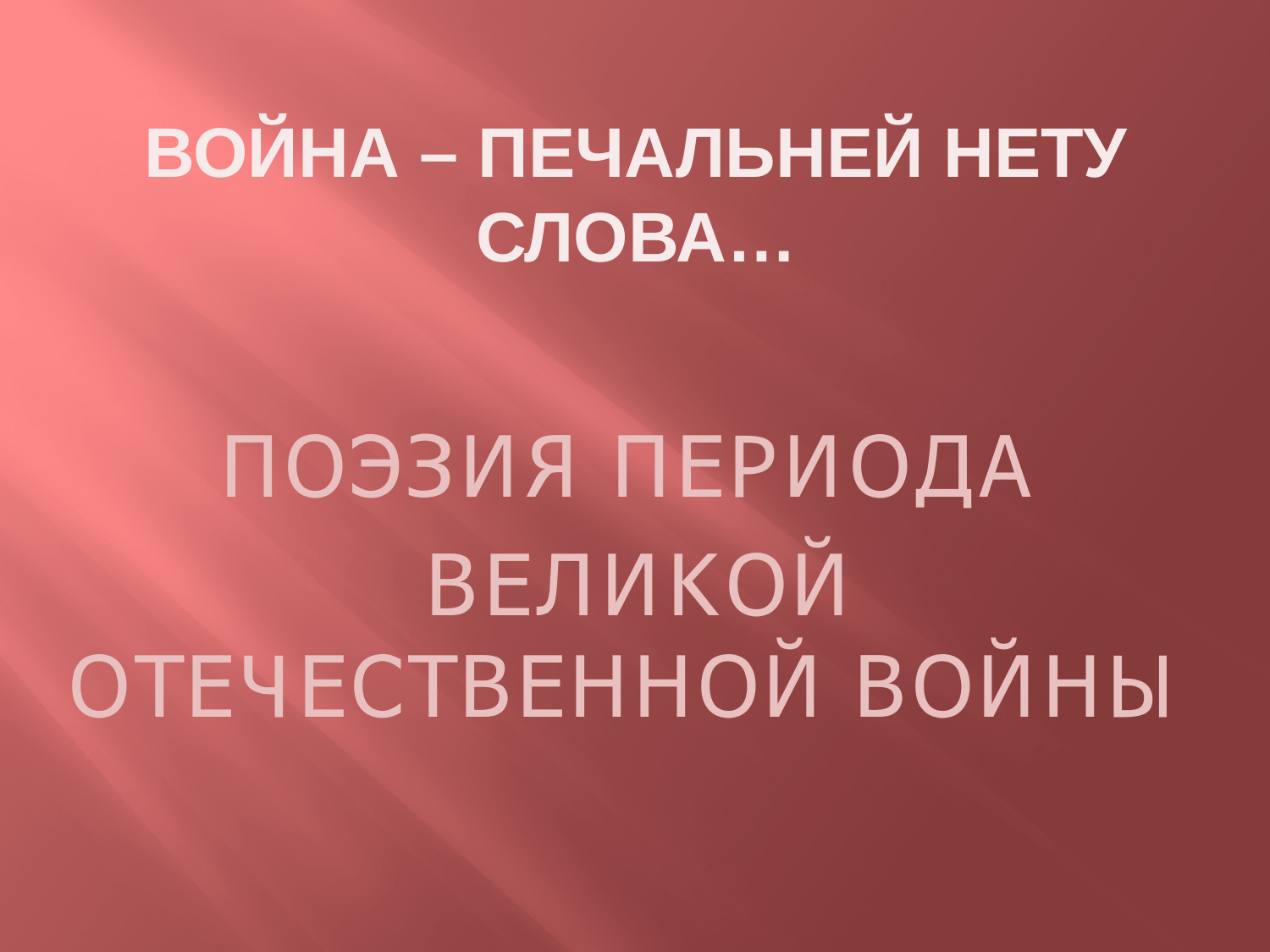

# Война – печальней нету слова…
ПОЭЗИЯ ПЕРИОДА
 ВЕЛИКОЙ ОТЕЧЕСТВЕННОЙ ВОЙНЫ